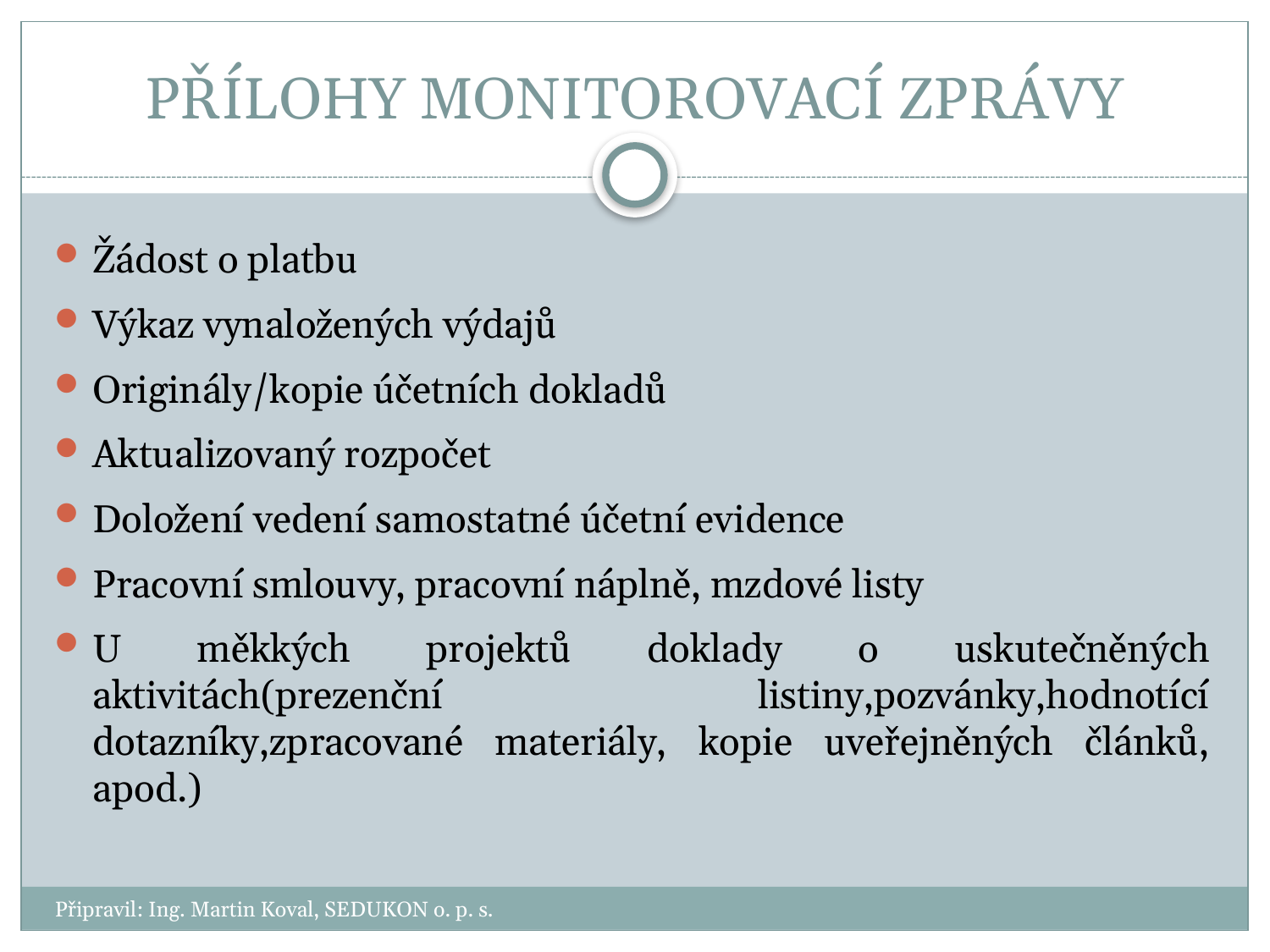

# PŘÍLOHY MONITOROVACÍ ZPRÁVY
Žádost o platbu
Výkaz vynaložených výdajů
Originály/kopie účetních dokladů
Aktualizovaný rozpočet
Doložení vedení samostatné účetní evidence
Pracovní smlouvy, pracovní náplně, mzdové listy
U měkkých projektů doklady o uskutečněných aktivitách(prezenční listiny,pozvánky,hodnotící dotazníky,zpracované materiály, kopie uveřejněných článků, apod.)

Připravil: Ing. Martin Koval, SEDUKON o. p. s.